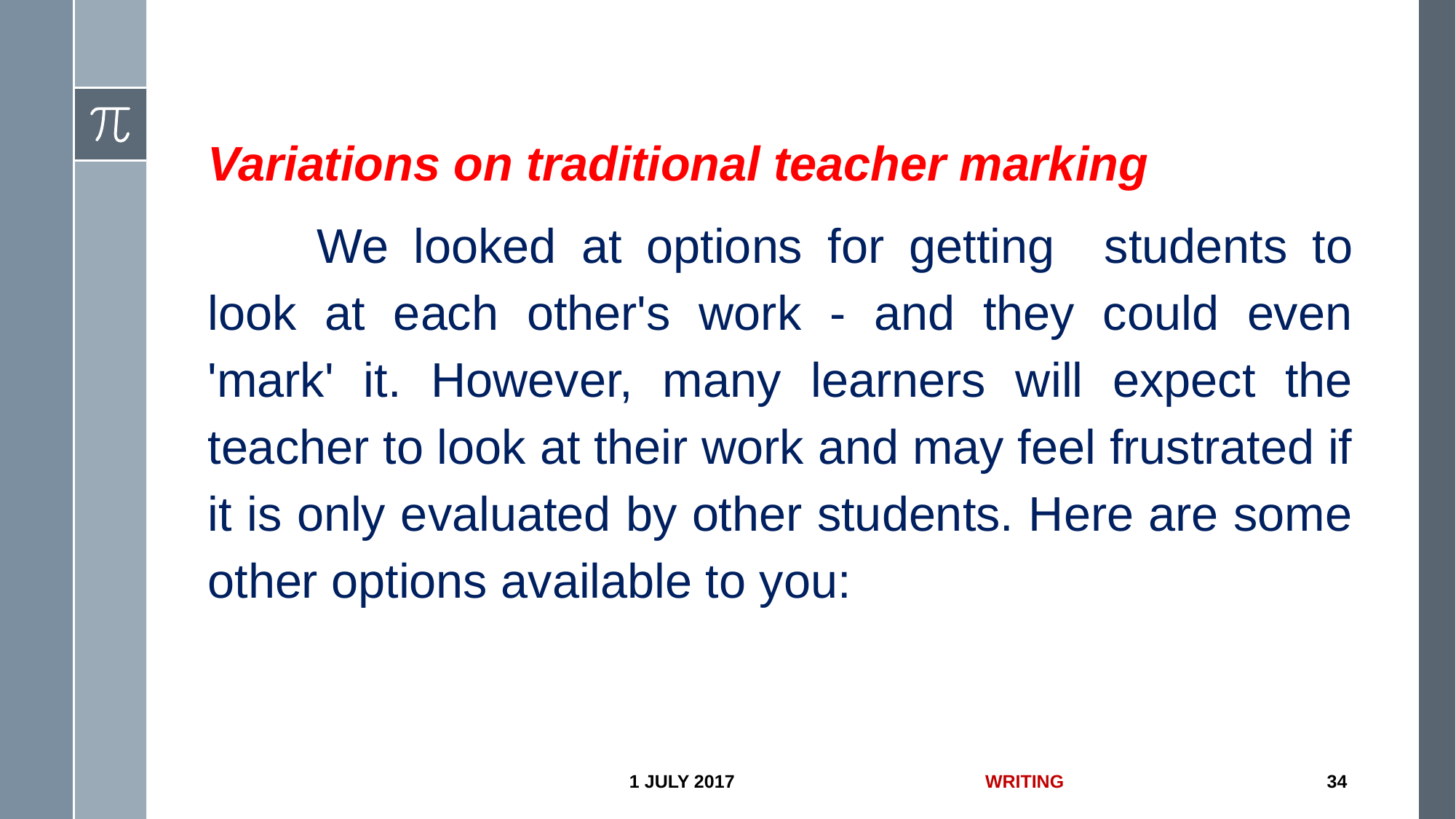

Variations on traditional teacher marking
		We looked at options for getting  students to look at each other's work - and they could even 'mark' it. However, many learners will expect the teacher to look at their work and may feel frustrated if it is only evaluated by other students. Here are some other options available to you:
1 July 2017
Writing
34